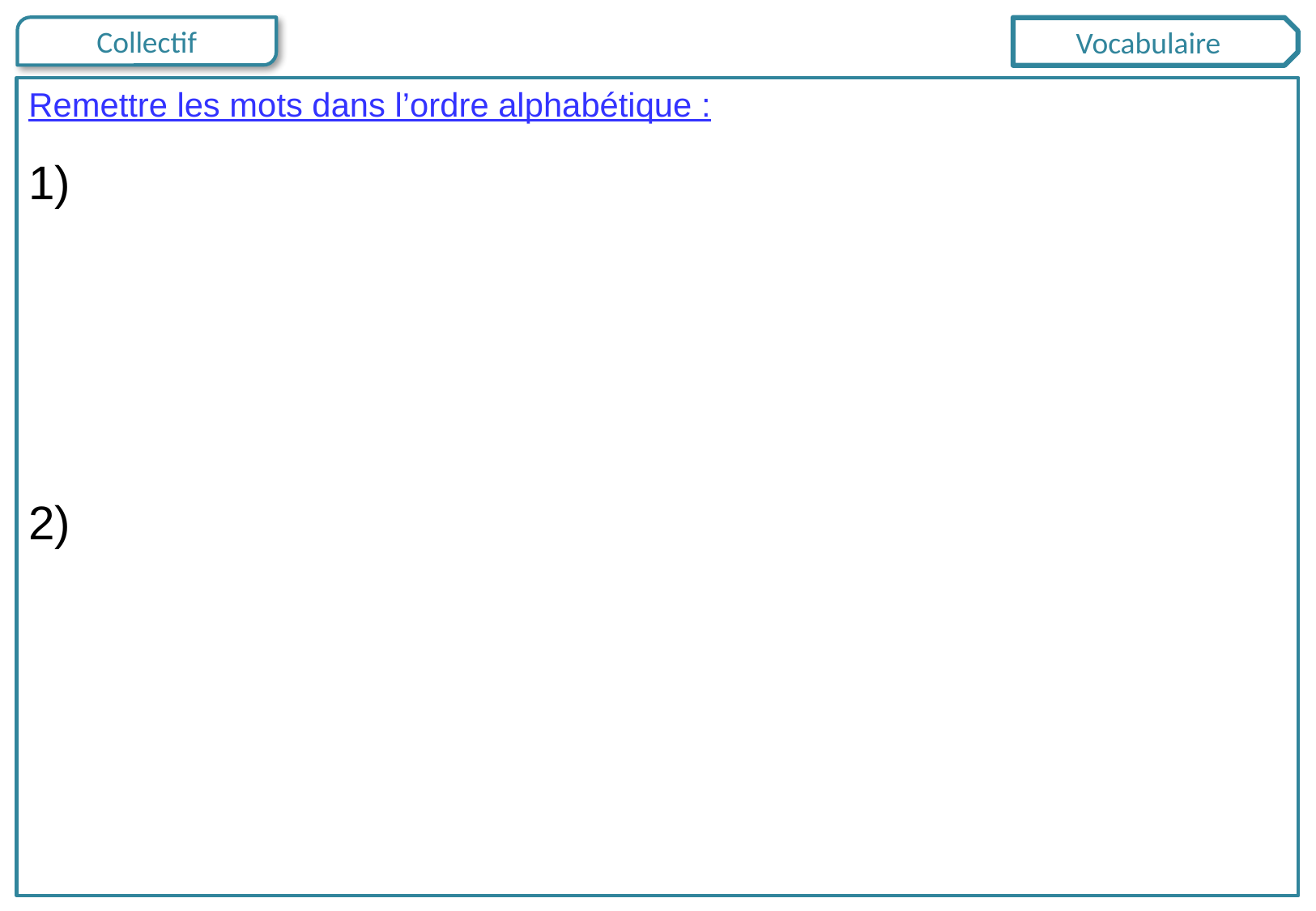

Vocabulaire
Remettre les mots dans l’ordre alphabétique :
1)

2)